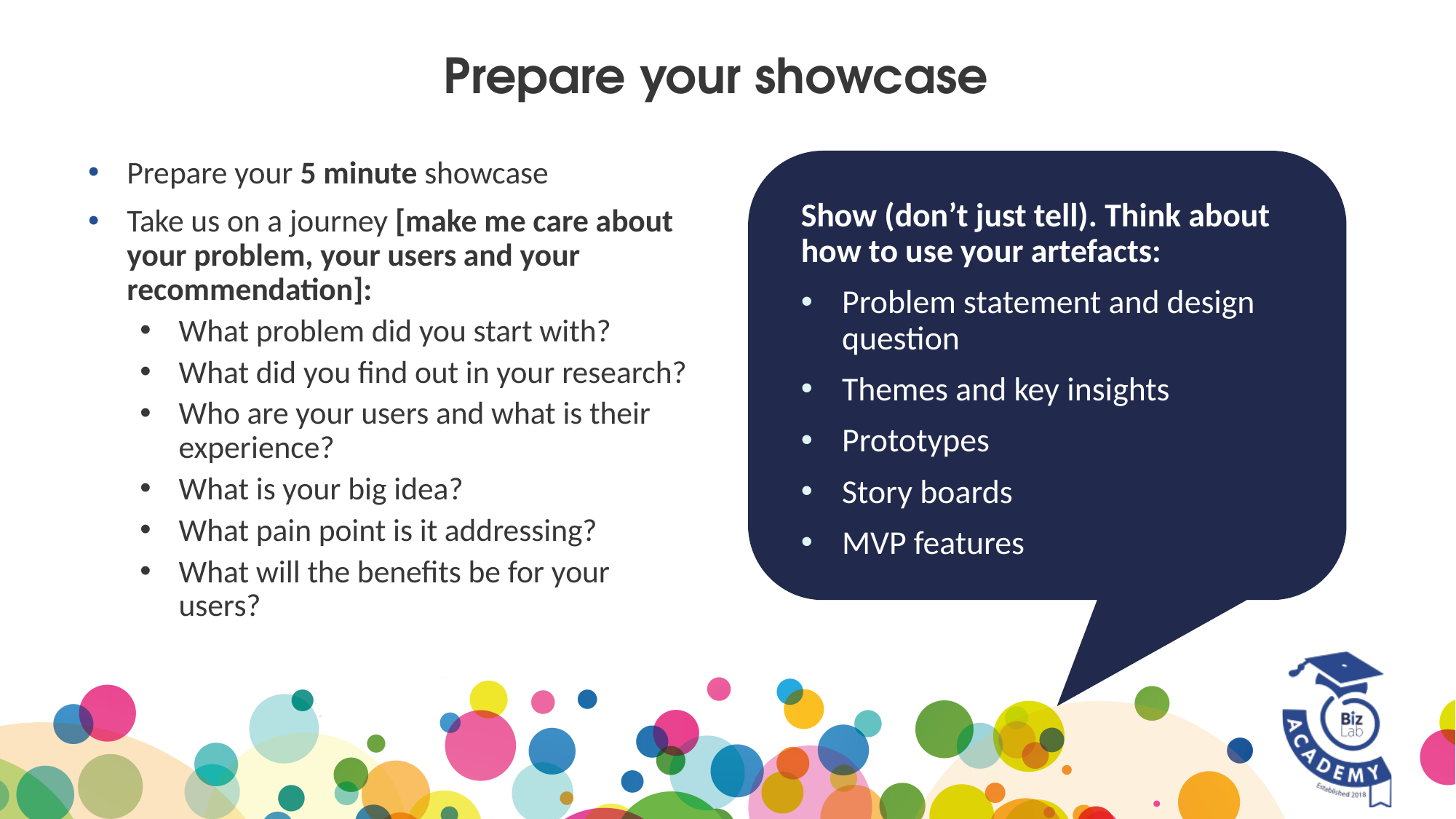

# Prepare your showcase
Prepare your 5 minute showcase
Take us on a journey [make me care about your problem, your users and your recommendation]:
What problem did you start with?
What did you find out in your research?
Who are your users and what is their experience?
What is your big idea?
What pain point is it addressing?
What will the benefits be for your users?

Show (don’t just tell). Think about how to use your artefacts:
Problem statement and design question
Themes and key insights
Prototypes
Story boards
MVP features